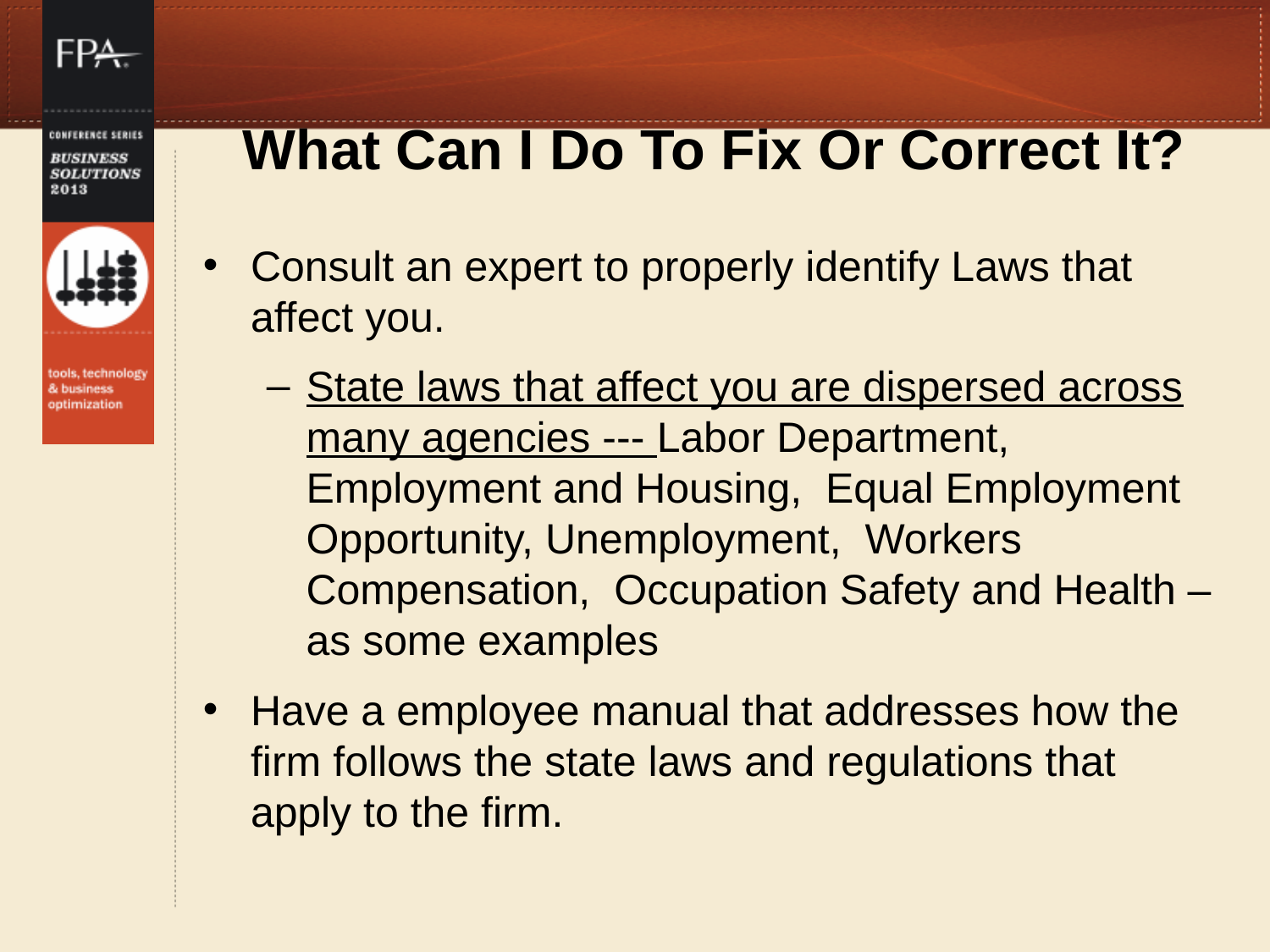

# What Can I Do To Fix Or Correct It?
Consult an expert to properly identify Laws that affect you.
State laws that affect you are dispersed across many agencies --- Labor Department,  Employment and Housing,  Equal Employment Opportunity, Unemployment,  Workers Compensation,  Occupation Safety and Health – as some examples
Have a employee manual that addresses how the firm follows the state laws and regulations that apply to the firm.